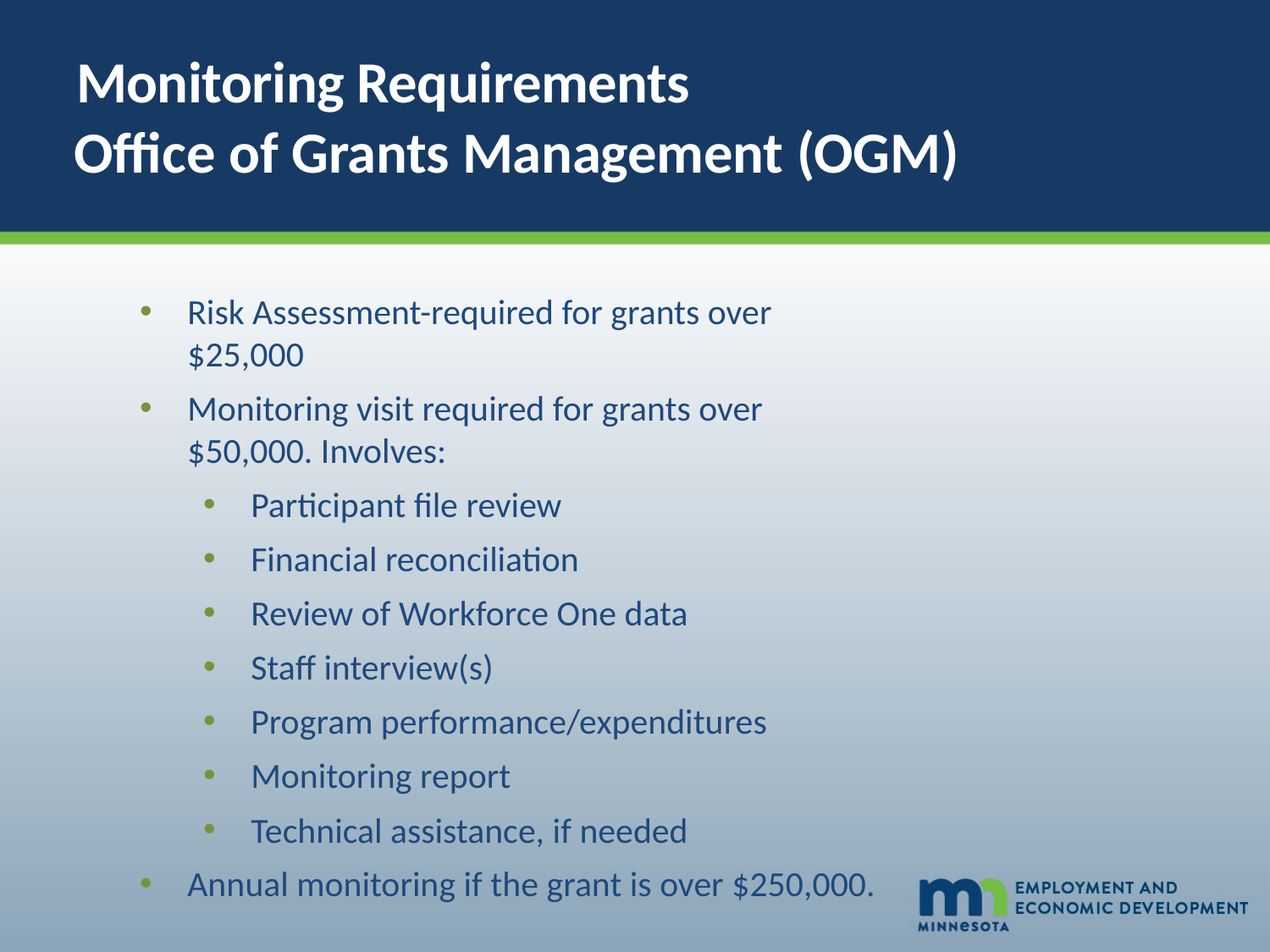

# Monitoring Requirements
Office of Grants Management (OGM)
Risk Assessment-required for grants over $25,000
Monitoring visit required for grants over $50,000. Involves:
Participant file review
Financial reconciliation
Review of Workforce One data
Staff interview(s)
Program performance/expenditures
Monitoring report
Technical assistance, if needed
Annual monitoring if the grant is over $250,000.